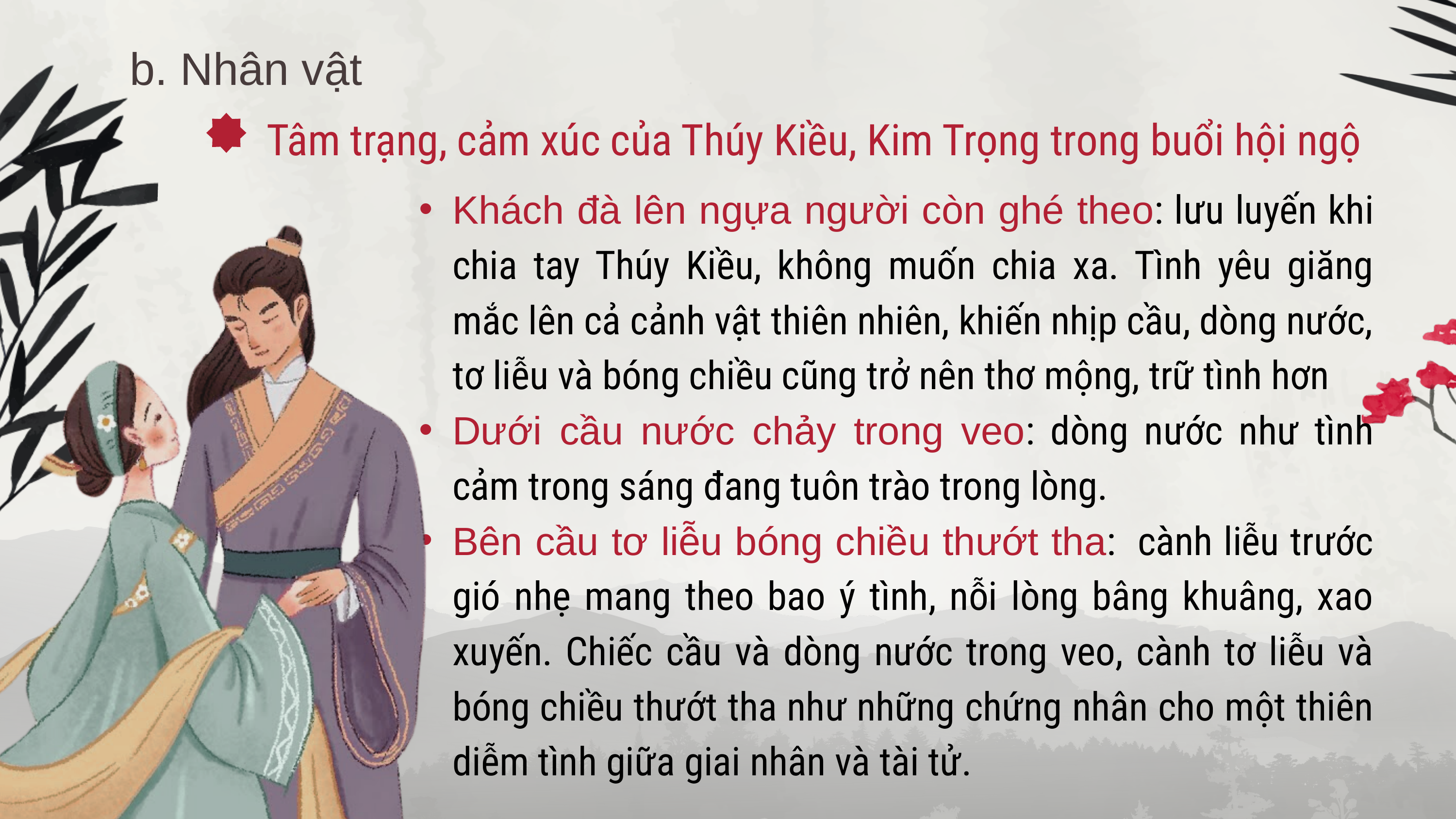

b. Nhân vật

Tâm trạng, cảm xúc của Thúy Kiều, Kim Trọng trong buổi hội ngộ

Khách đà lên ngựa người còn ghé theo: lưu luyến khi chia tay Thúy Kiều, không muốn chia xa. Tình yêu giăng mắc lên cả cảnh vật thiên nhiên, khiến nhịp cầu, dòng nước, tơ liễu và bóng chiều cũng trở nên thơ mộng, trữ tình hơn
Dưới cầu nước chảy trong veo: dòng nước như tình cảm trong sáng đang tuôn trào trong lòng.
Bên cầu tơ liễu bóng chiều thướt tha:  cành liễu trước gió nhẹ mang theo bao ý tình, nỗi lòng bâng khuâng, xao xuyến. Chiếc cầu và dòng nước trong veo, cành tơ liễu và bóng chiều thướt tha như những chứng nhân cho một thiên diễm tình giữa giai nhân và tài tử.